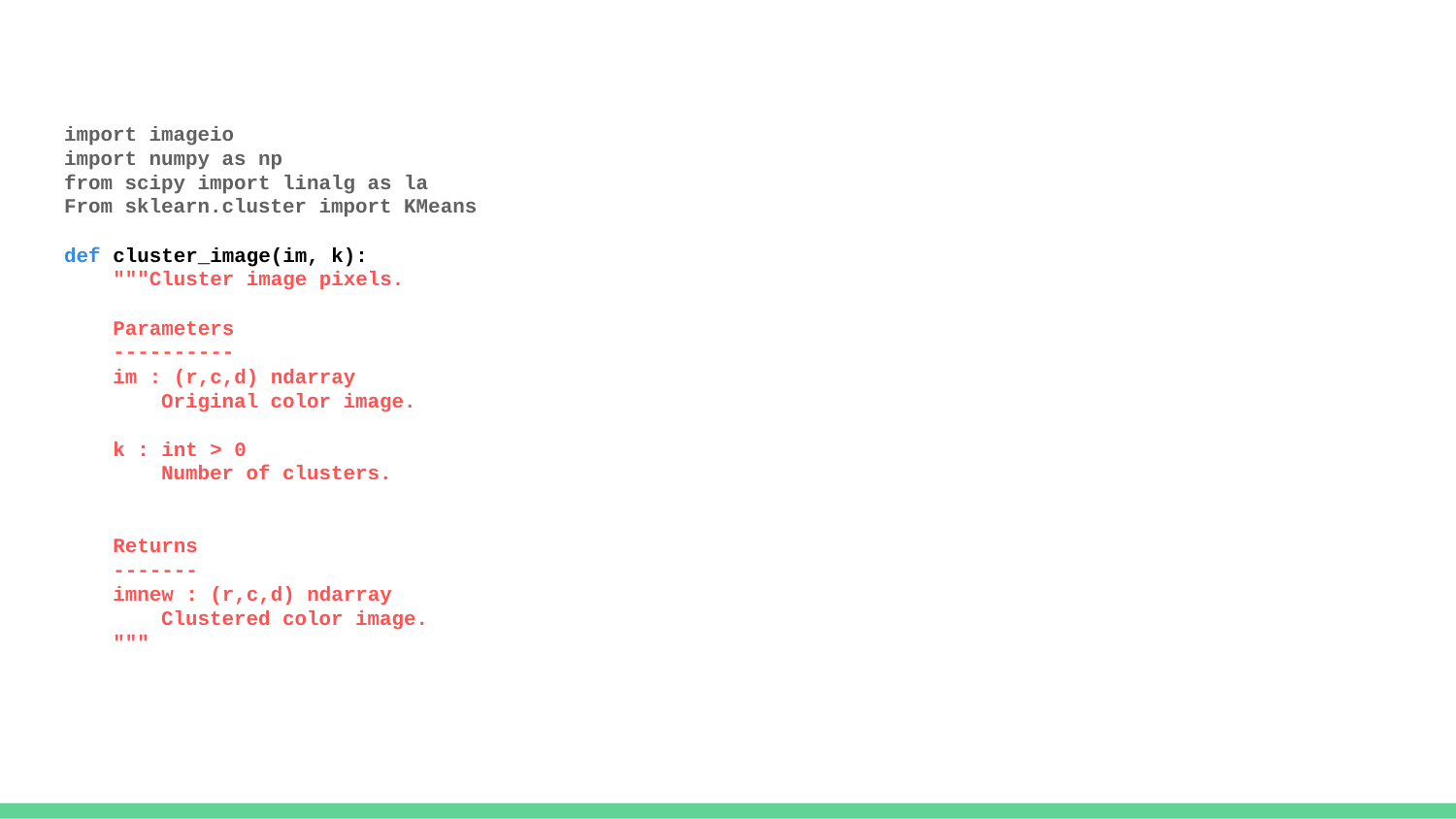

import imageio
import numpy as np
from scipy import linalg as la
From sklearn.cluster import KMeans

def cluster_image(im, k):
    """Cluster image pixels.

    Parameters
    ----------
    im : (r,c,d) ndarray
        Original color image.

    k : int > 0
        Number of clusters.

    Returns
    -------
    imnew : (r,c,d) ndarray
        Clustered color image.
    """